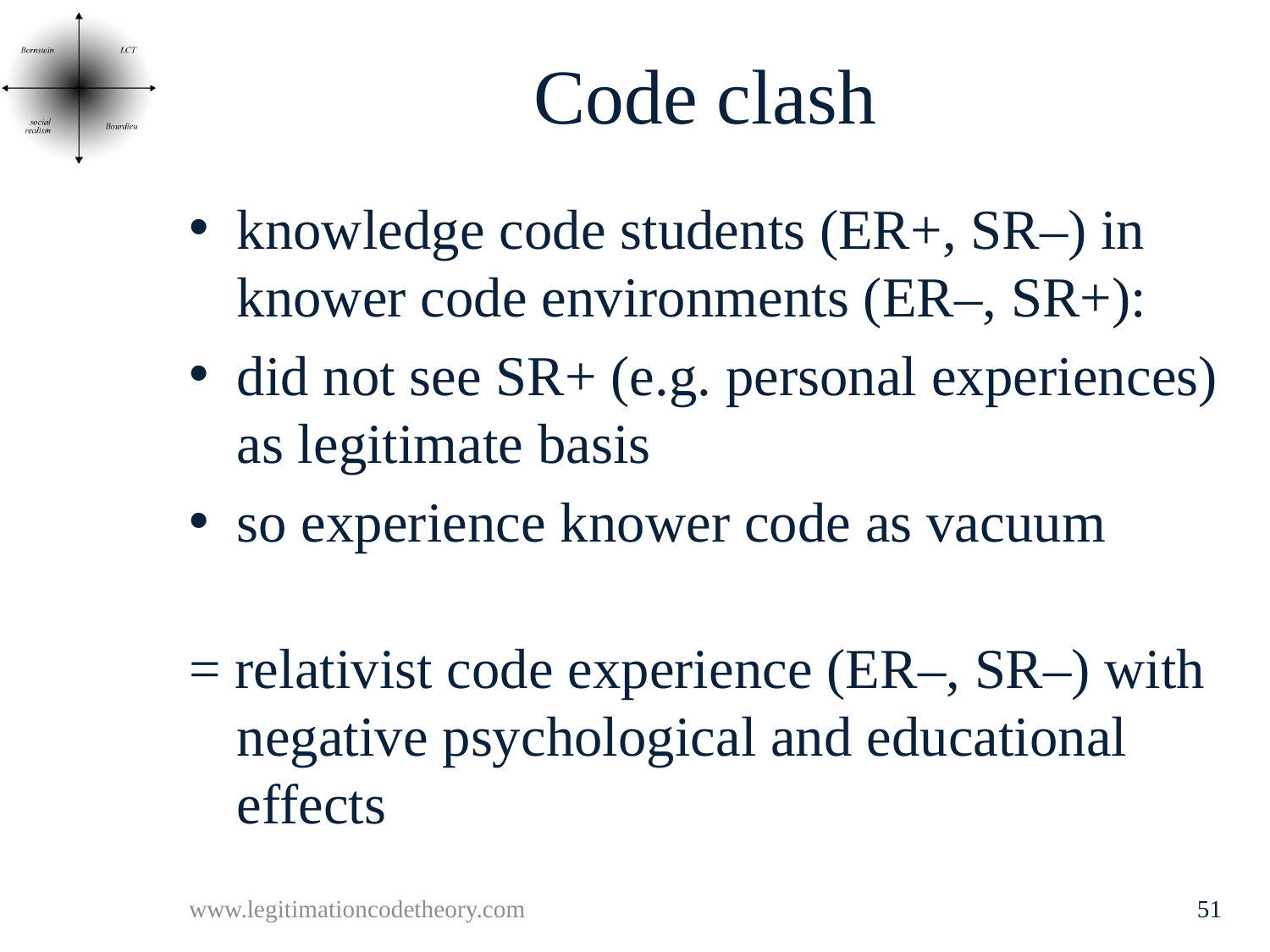

# Code clash

knowledge code students (ER+, SR–) in knower code environments (ER–, SR+):
did not see SR+ (e.g. personal experiences) as legitimate basis
so experience knower code as vacuum

= relativist code experience (ER–, SR–) with negative psychological and educational effects

www.legitimationcodetheory.com
51